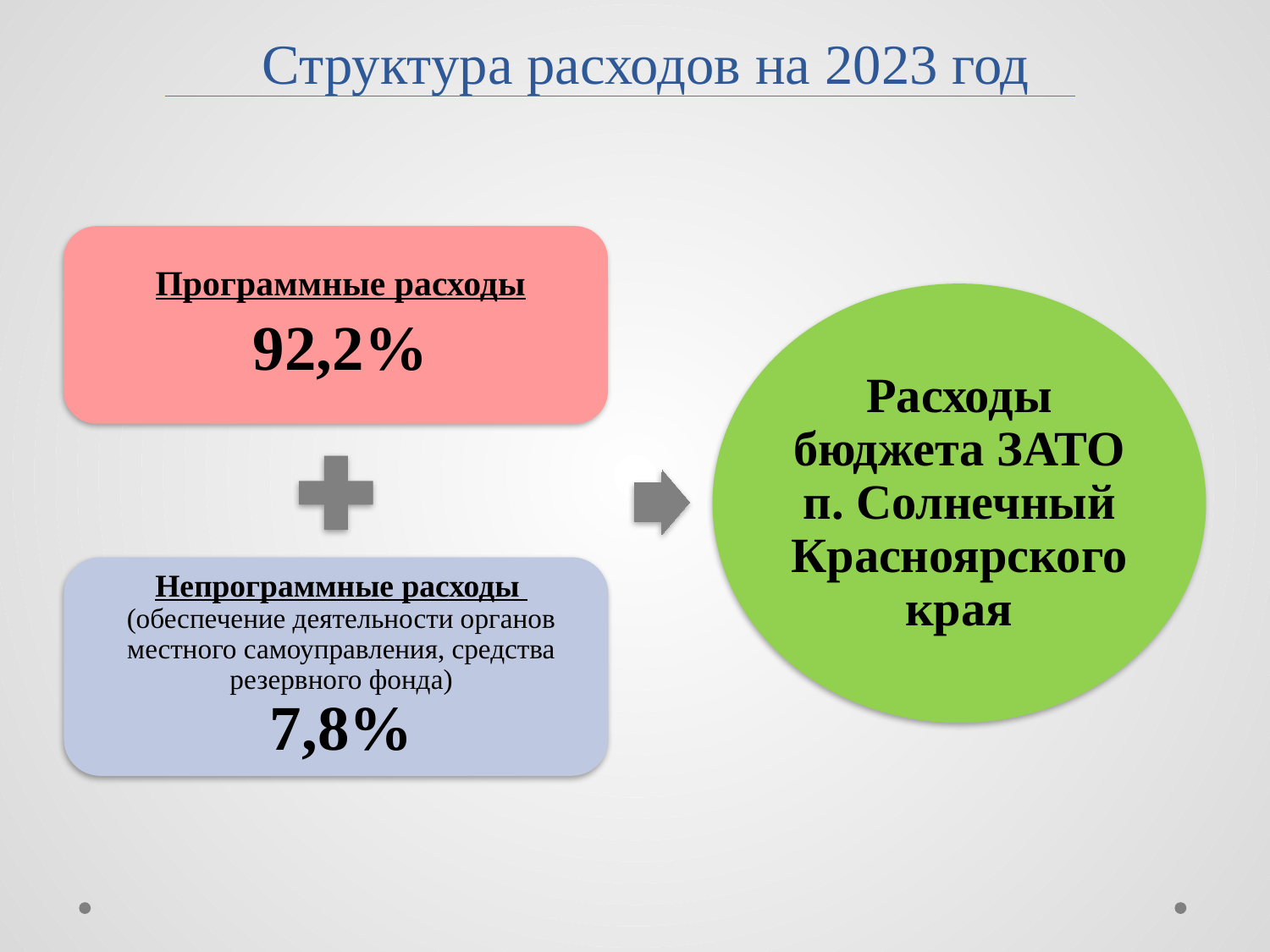

# Структура расходов на 2023 год
Программные расходы
92,2%

Непрограммные расходы
(обеспечение деятельности органов местного самоуправления, средства резервного фонда)
7,8%

Расходы бюджета ЗАТО п. Солнечный Красноярского края